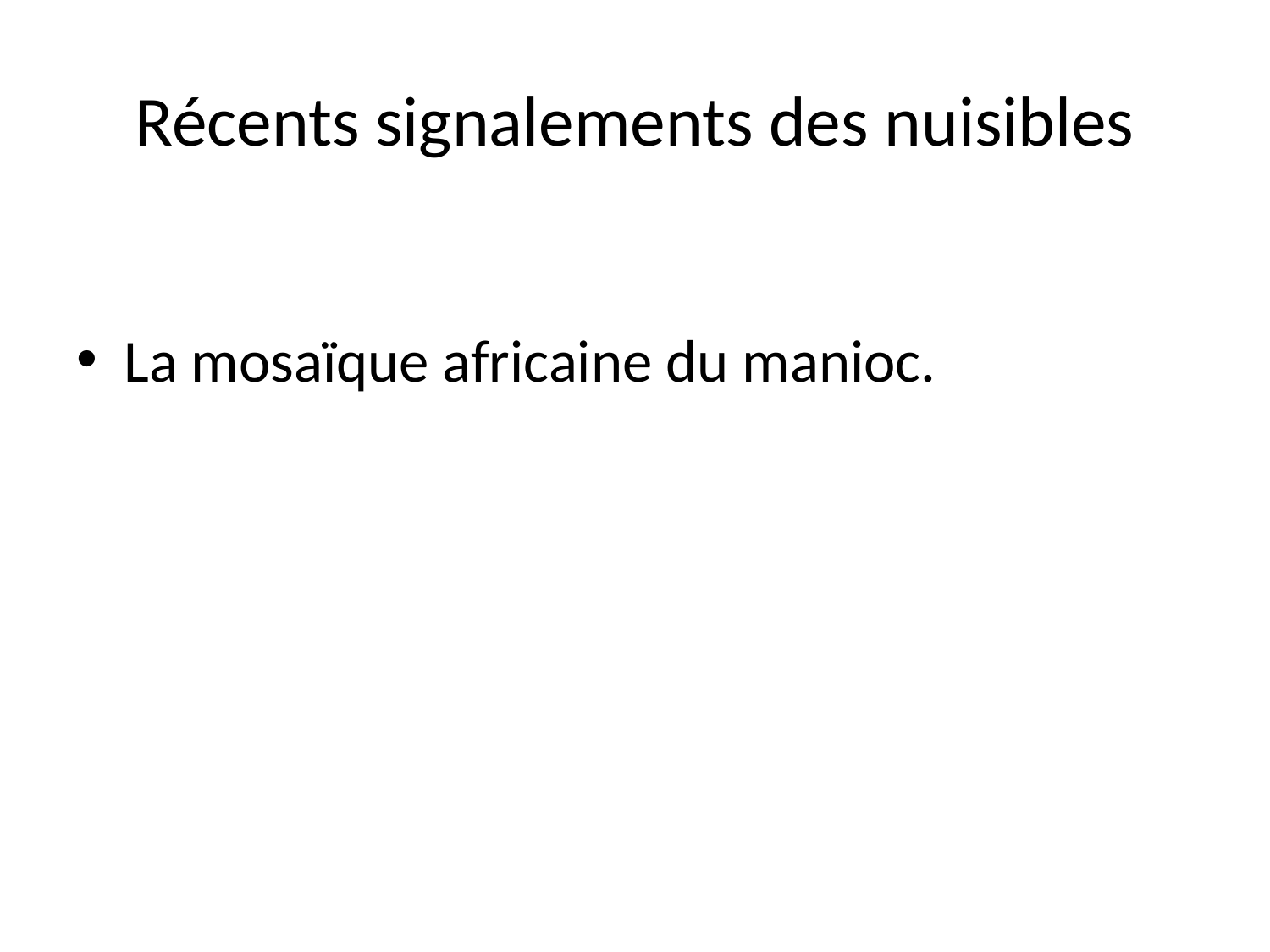

# Récents signalements des nuisibles
La mosaïque africaine du manioc.